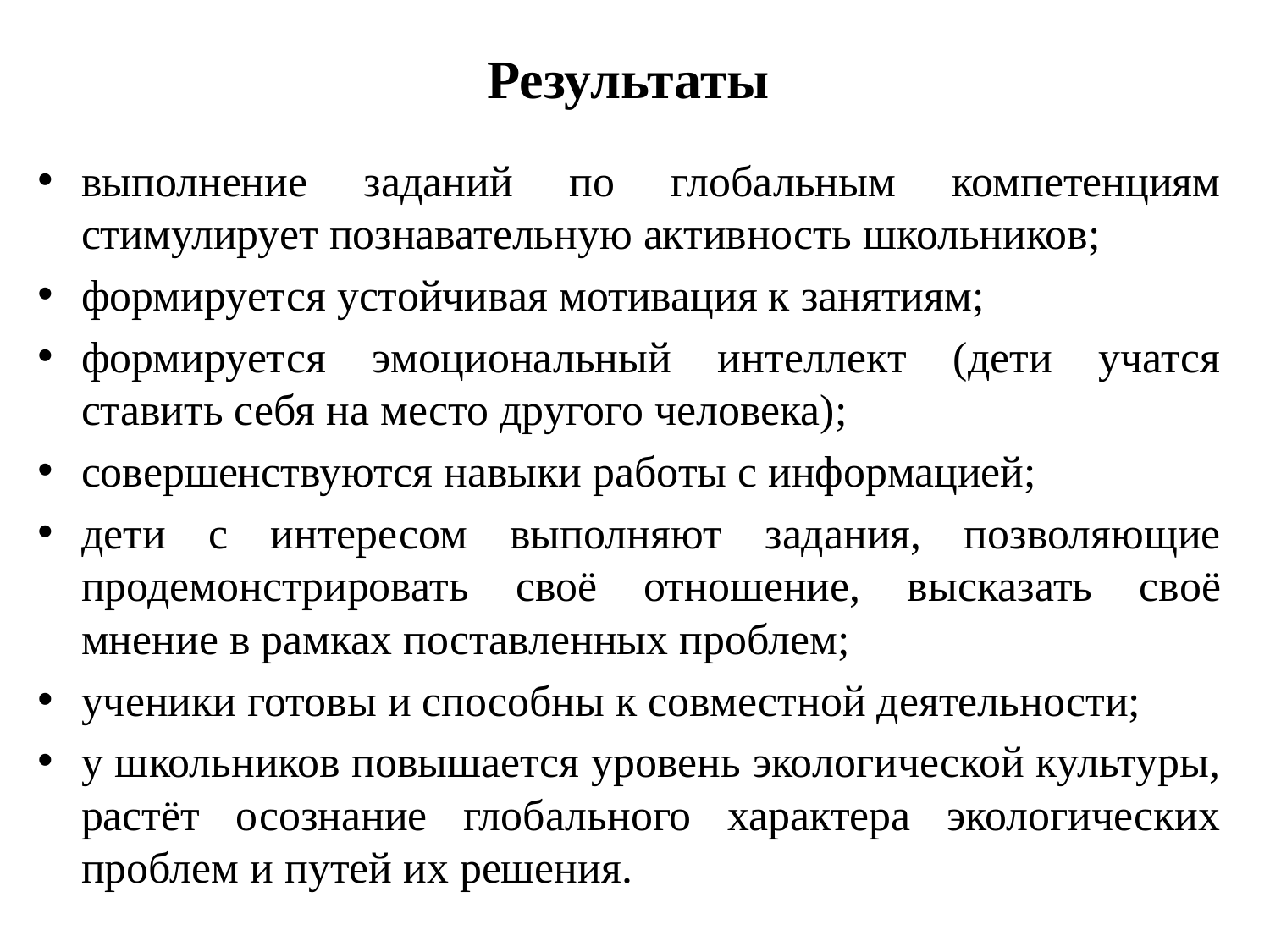

# Результаты
выполнение заданий по глобальным компетенциям стимулирует познавательную активность школьников;
формируется устойчивая мотивация к занятиям;
формируется эмоциональный интеллект (дети учатся ставить себя на место другого человека);
совершенствуются навыки работы с информацией;
дети с интересом выполняют задания, позволяющие продемонстрировать своё отношение, высказать своё мнение в рамках поставленных проблем;
ученики готовы и способны к совместной деятельности;
у школьников повышается уровень экологической культуры, растёт осознание глобального характера экологических проблем и путей их решения.